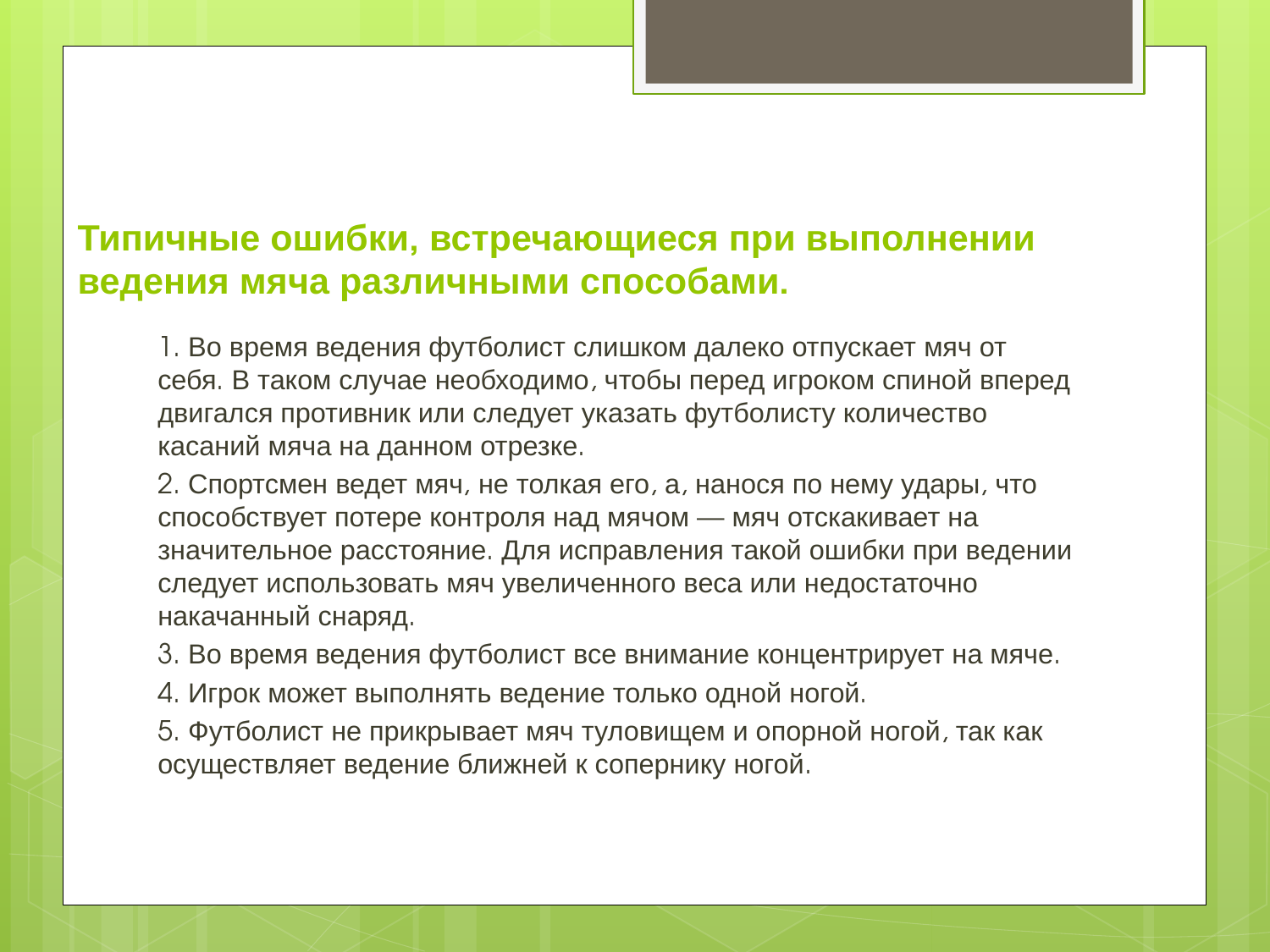

# Типичные ошибки, встречающиеся при выполнении ведения мяча различными способами.
1. Во время ведения футболист слишком далеко отпускает мяч от себя. В таком случае необходимо, чтобы перед игроком спиной вперед двигался противник или следует указать футболисту количество касаний мяча на данном отрезке.
2. Спортсмен ведет мяч, не толкая его, а, нанося по нему удары, что способствует потере контроля над мячом — мяч отскакивает на значительное расстояние. Для исправления такой ошибки при ведении следует использовать мяч увеличенного веса или недостаточно накачанный снаряд.
3. Во время ведения футболист все внимание концентрирует на мяче.
4. Игрок может выполнять ведение только одной ногой.
5. Футболист не прикрывает мяч туловищем и опорной ногой, так как осуществляет ведение ближней к сопернику ногой.